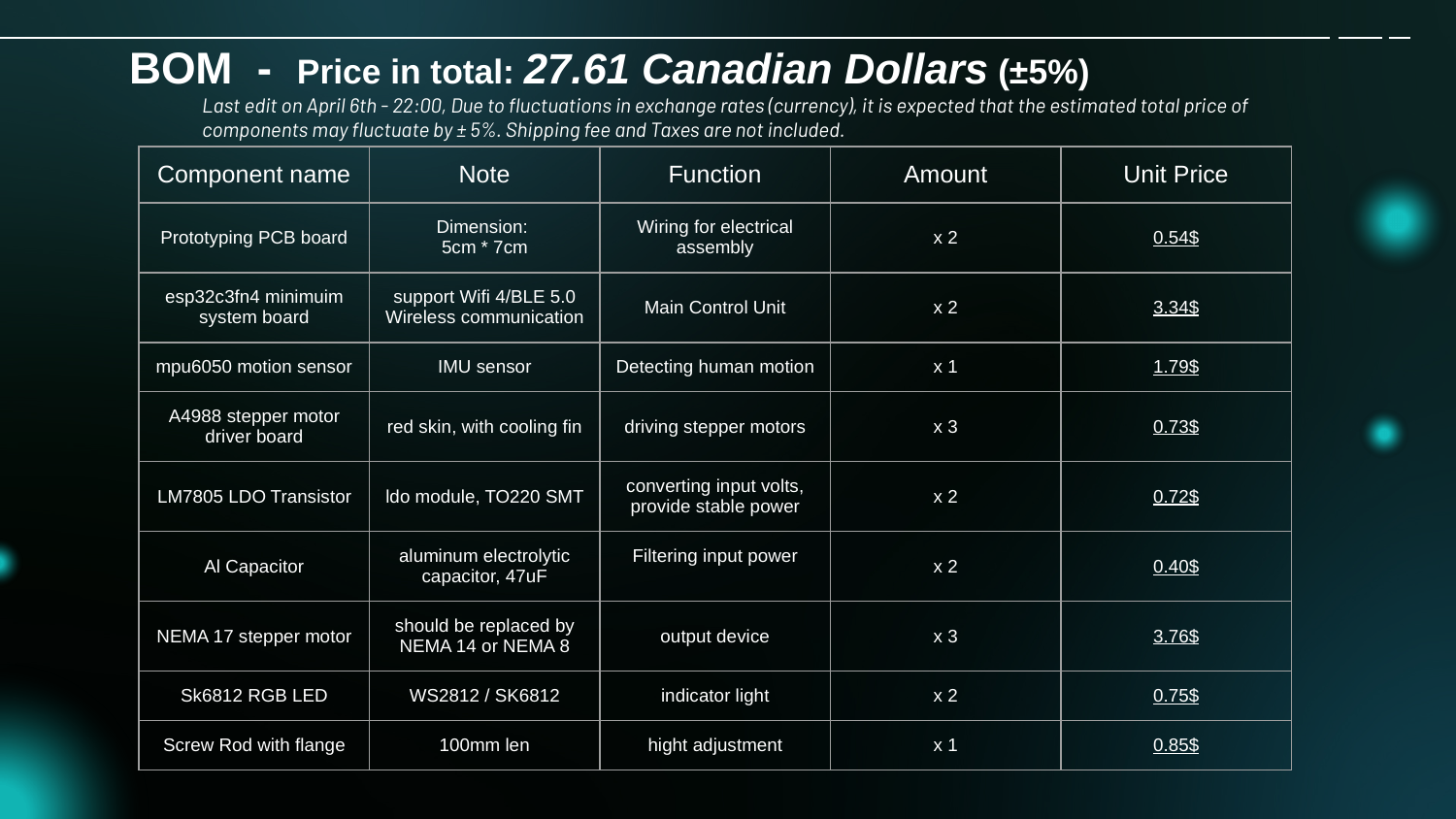

# BOM  -  Price in total: 27.61 Canadian Dollars (±5%)
Last edit on April 6th - 22:00, Due to fluctuations in exchange rates (currency), it is expected that the estimated total price of components may fluctuate by ± 5%. Shipping fee and Taxes are not included.

| Component name | Note | Function | Amount | Unit Price |
| --- | --- | --- | --- | --- |
| Prototyping PCB board | Dimension: 5cm \* 7cm | Wiring for electrical assembly | x 2 | 0.54$ |
| esp32c3fn4 minimuim system board | support Wifi 4/BLE 5.0 Wireless communication | Main Control Unit | x 2 | 3.34$ |
| mpu6050 motion sensor | IMU sensor | Detecting human motion | x 1 | 1.79$ |
| A4988 stepper motor driver board | red skin, with cooling fin | driving stepper motors | x 3 | 0.73$ |
| LM7805 LDO Transistor | ldo module, TO220 SMT | converting input volts, provide stable power | x 2 | 0.72$ |
| Al Capacitor | aluminum electrolytic capacitor, 47uF | Filtering input power | x 2 | 0.40$ |
| NEMA 17 stepper motor | should be replaced by NEMA 14 or NEMA 8 | output device | x 3 | 3.76$ |
| Sk6812 RGB LED | WS2812 / SK6812 | indicator light | x 2 | 0.75$ |
| Screw Rod with flange | 100mm len | hight adjustment | x 1 | 0.85$ |